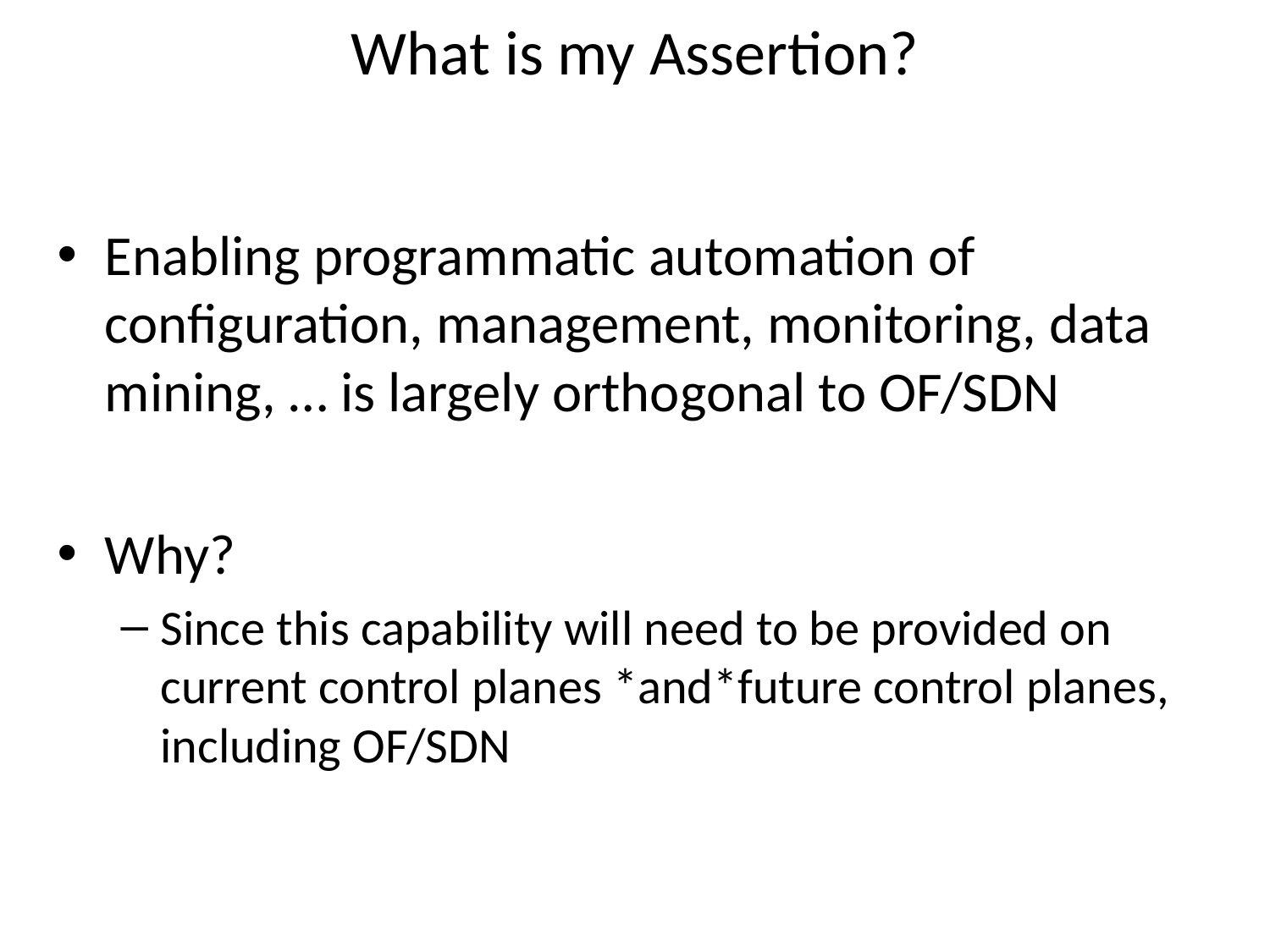

# What is my Assertion?

Enabling programmatic automation of configuration, management, monitoring, data mining, … is largely orthogonal to OF/SDN

Why?
Since this capability will need to be provided on current control planes *and*future control planes, including OF/SDN